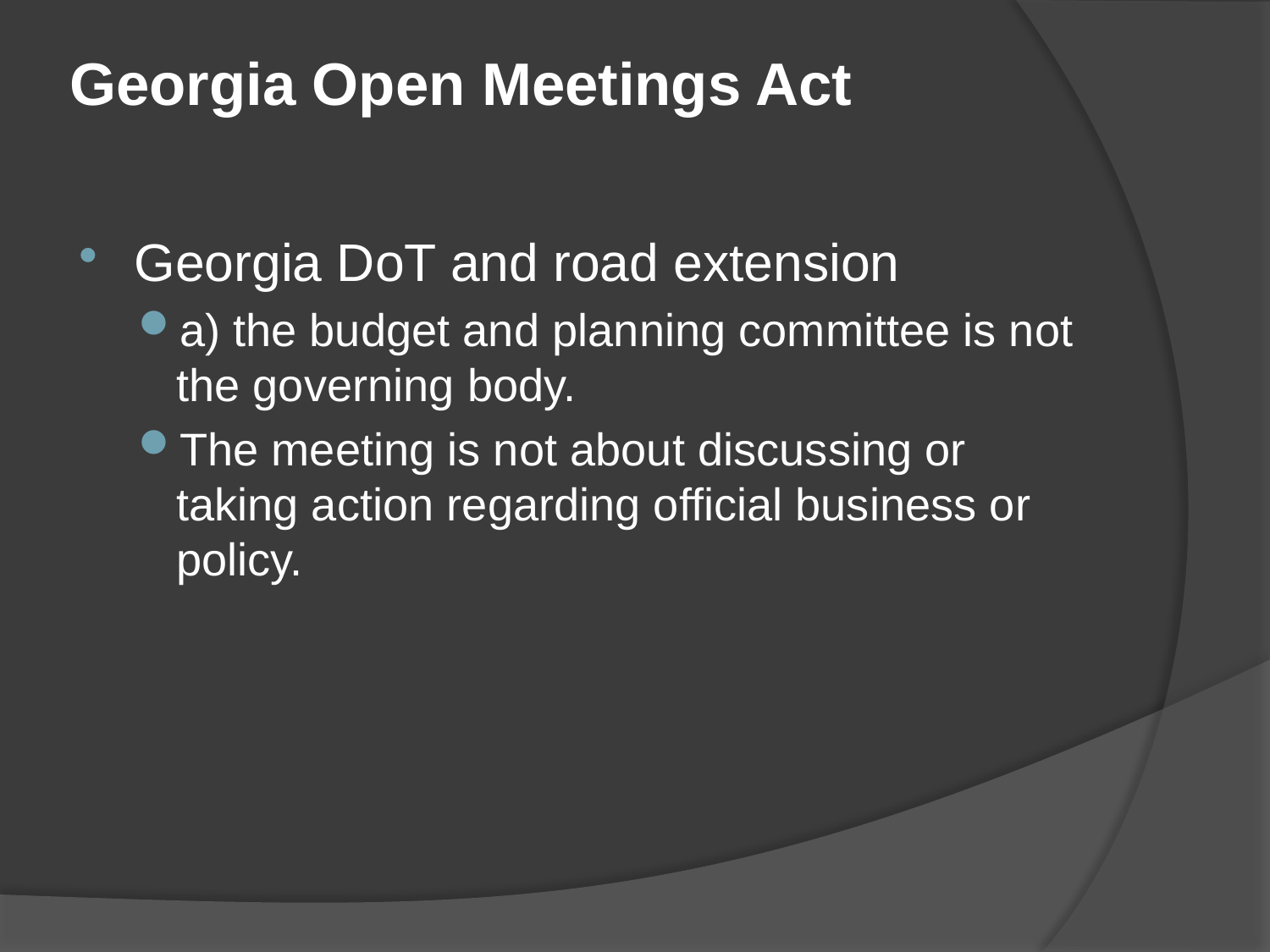

# Georgia Open Meetings Act
Georgia DoT and road extension
a) the budget and planning committee is not the governing body.
The meeting is not about discussing or taking action regarding official business or policy.